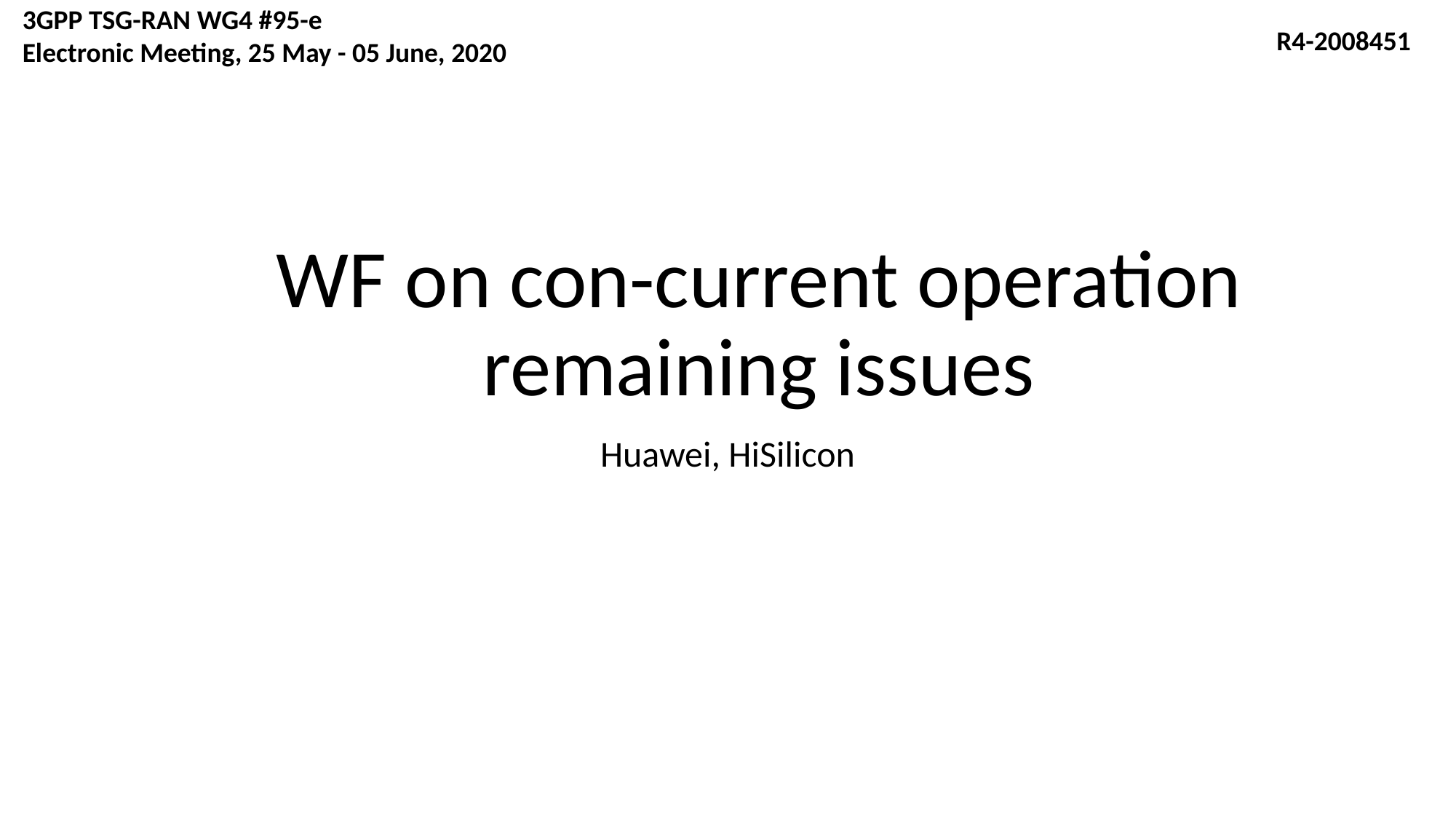

3GPP TSG-RAN WG4 #95-e
Electronic Meeting, 25 May - 05 June, 2020
R4-2008451
# WF on con-current operation remaining issues
Huawei, HiSilicon